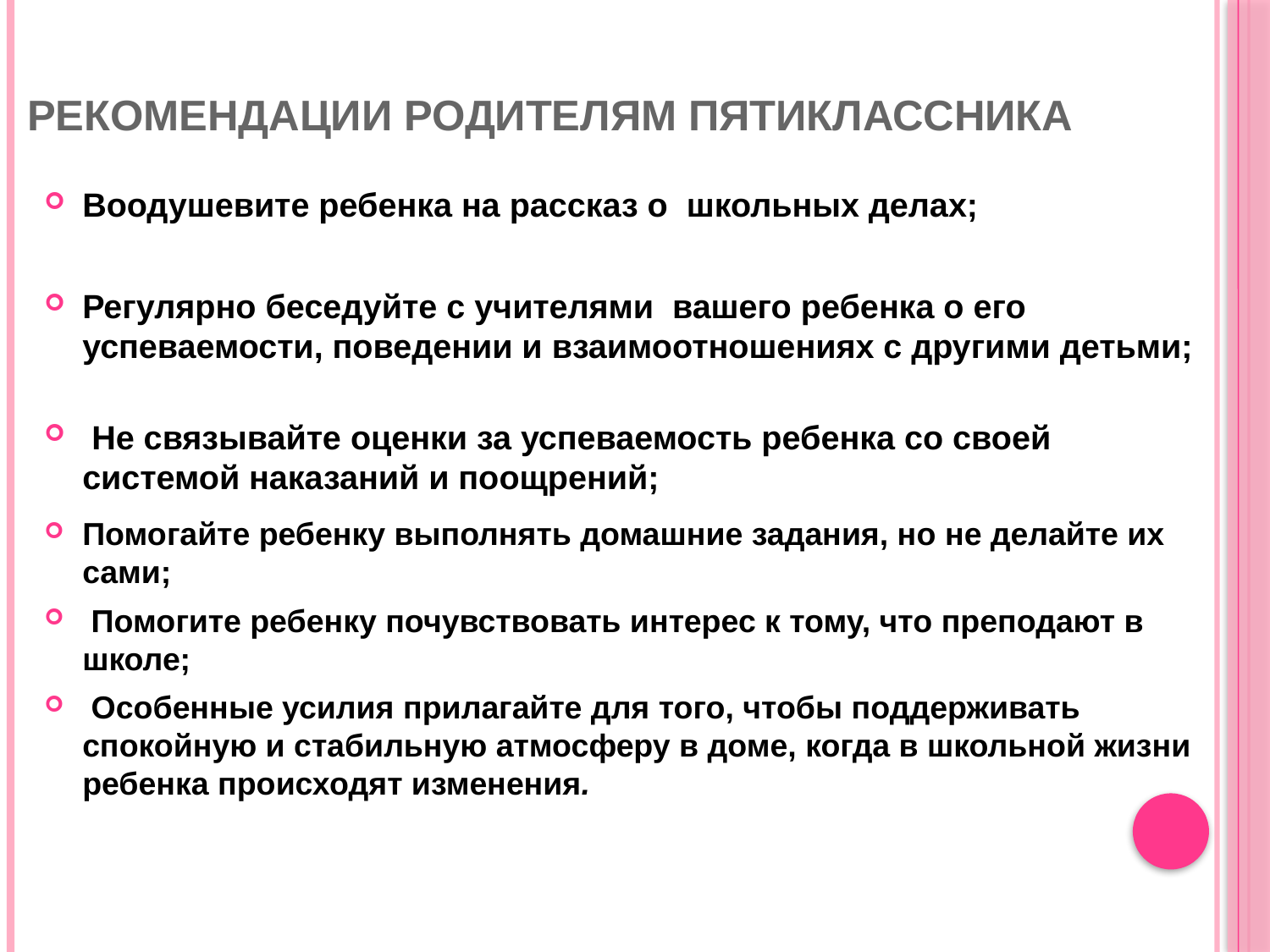

# Рекомендации родителям пятиклассника

Воодушевите ребенка на рассказ о  школьных делах;

Регулярно беседуйте с учителями  вашего ребенка о его успеваемости, поведении и взаимоотношениях с другими детьми;
 Не связывайте оценки за успеваемость ребенка со своей системой наказаний и поощрений;

Помогайте ребенку выполнять домашние задания, но не делайте их сами;
 Помогите ребенку почувствовать интерес к тому, что преподают в школе;
 Особенные усилия прилагайте для того, чтобы поддерживать спокойную и стабильную атмосферу в доме, когда в школьной жизни ребенка происходят изменения.